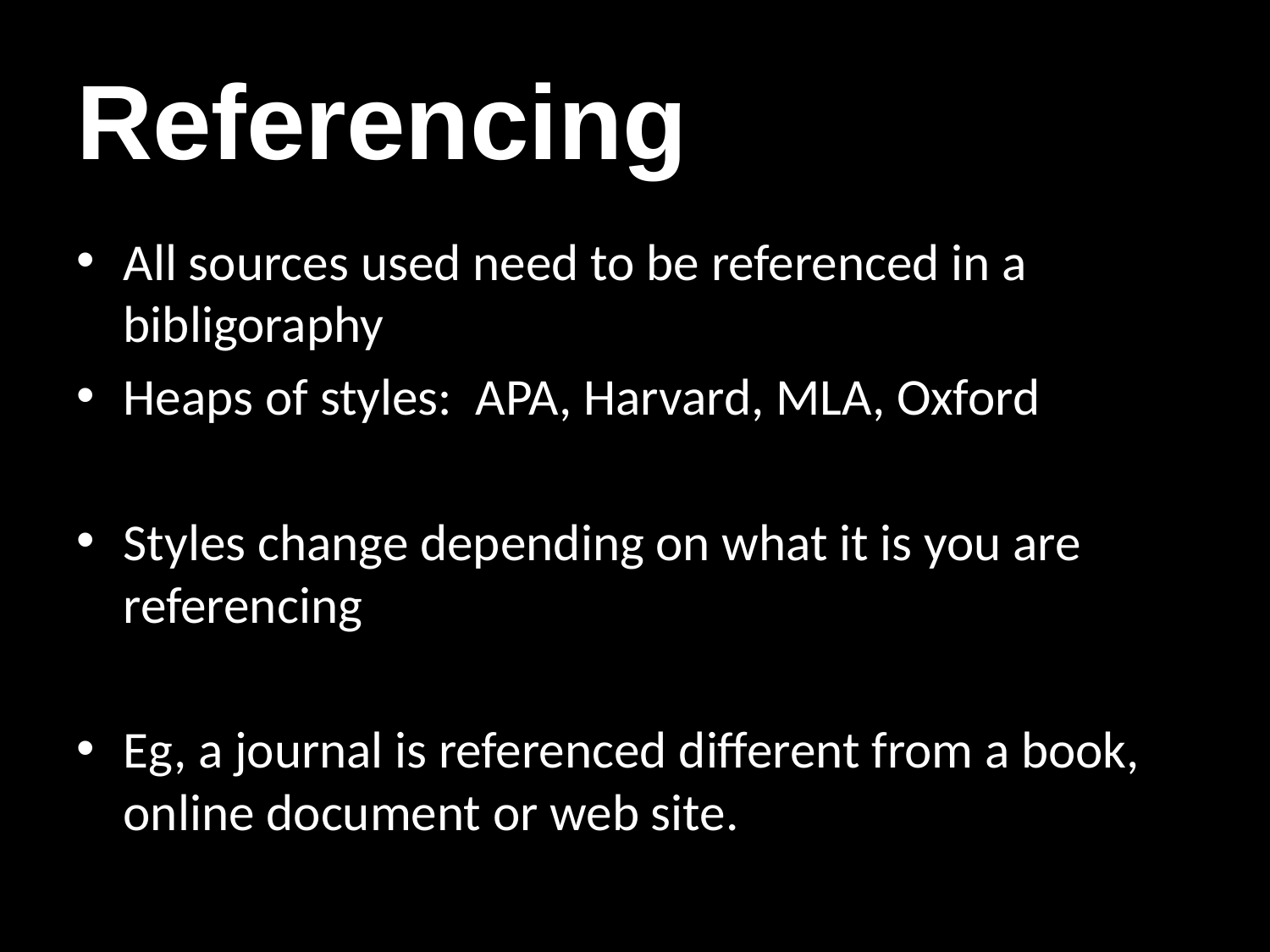

# Referencing
All sources used need to be referenced in a bibligoraphy
Heaps of styles:  APA, Harvard, MLA, Oxford

Styles change depending on what it is you are referencing

Eg, a journal is referenced different from a book, online document or web site.